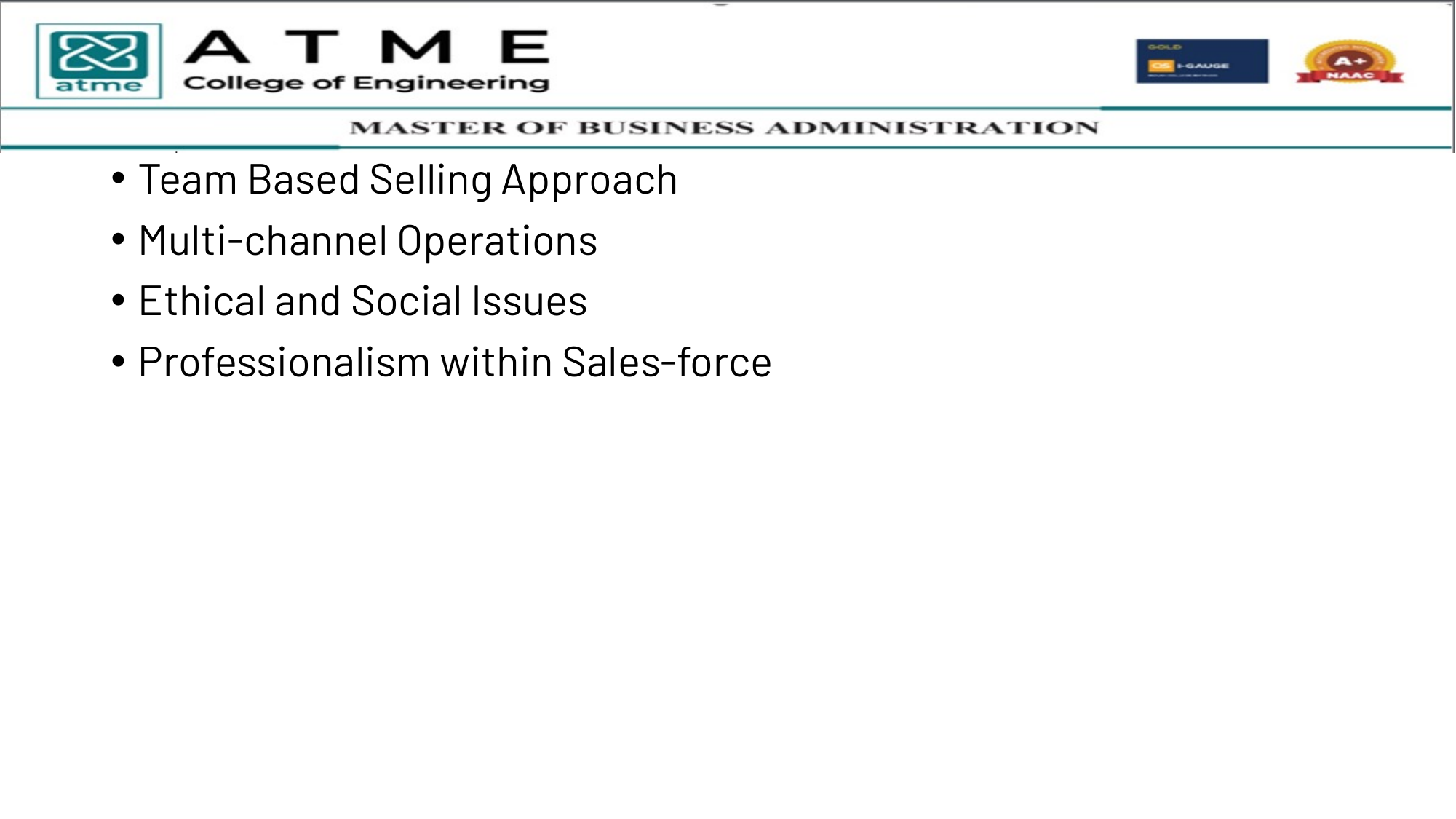

Team Based Selling Approach
Multi-channel Operations
Ethical and Social Issues
Professionalism within Sales-force